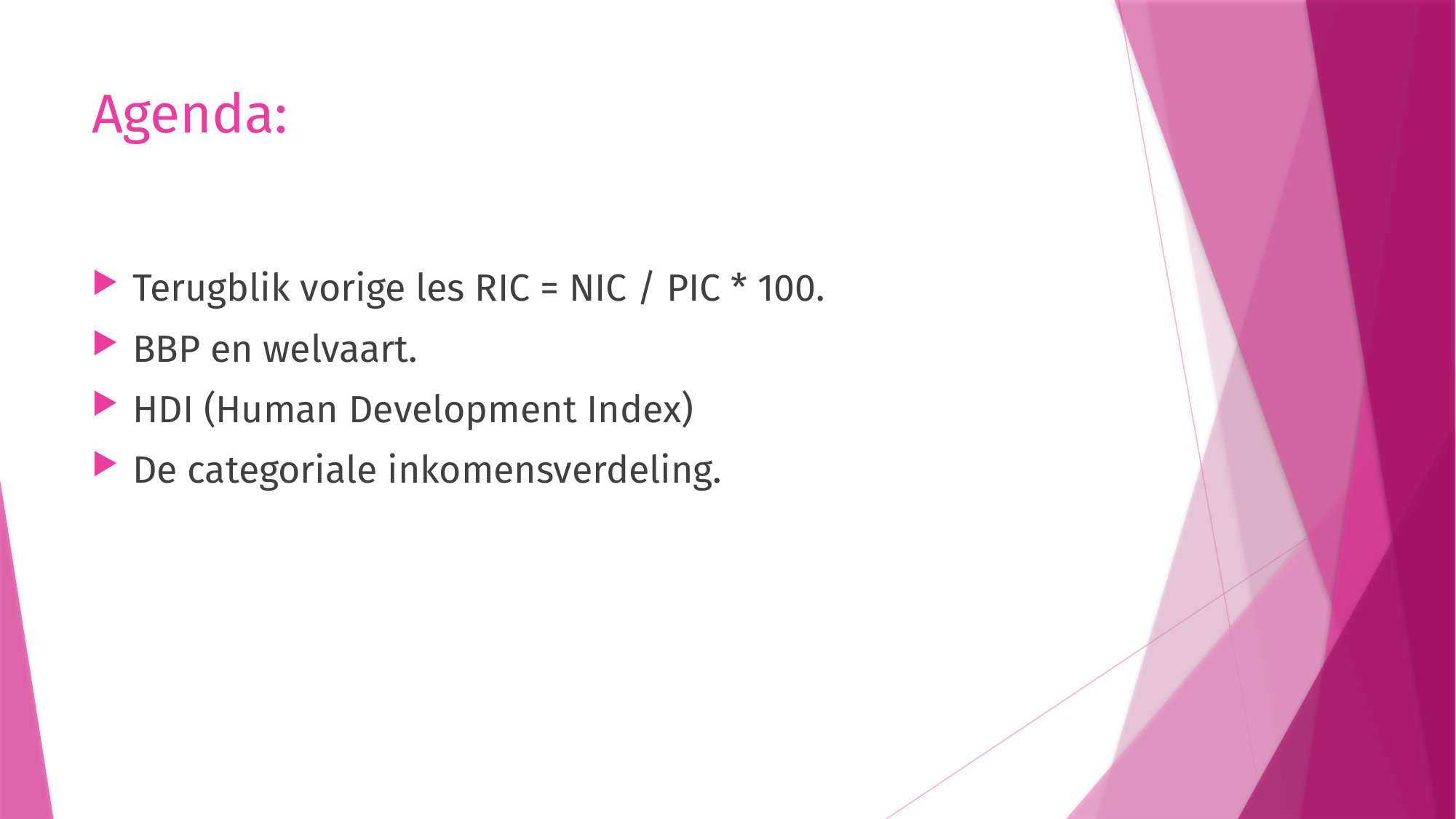

# Agenda:
Terugblik vorige les RIC = NIC / PIC * 100.
BBP en welvaart.
HDI (Human Development Index)
De categoriale inkomensverdeling.